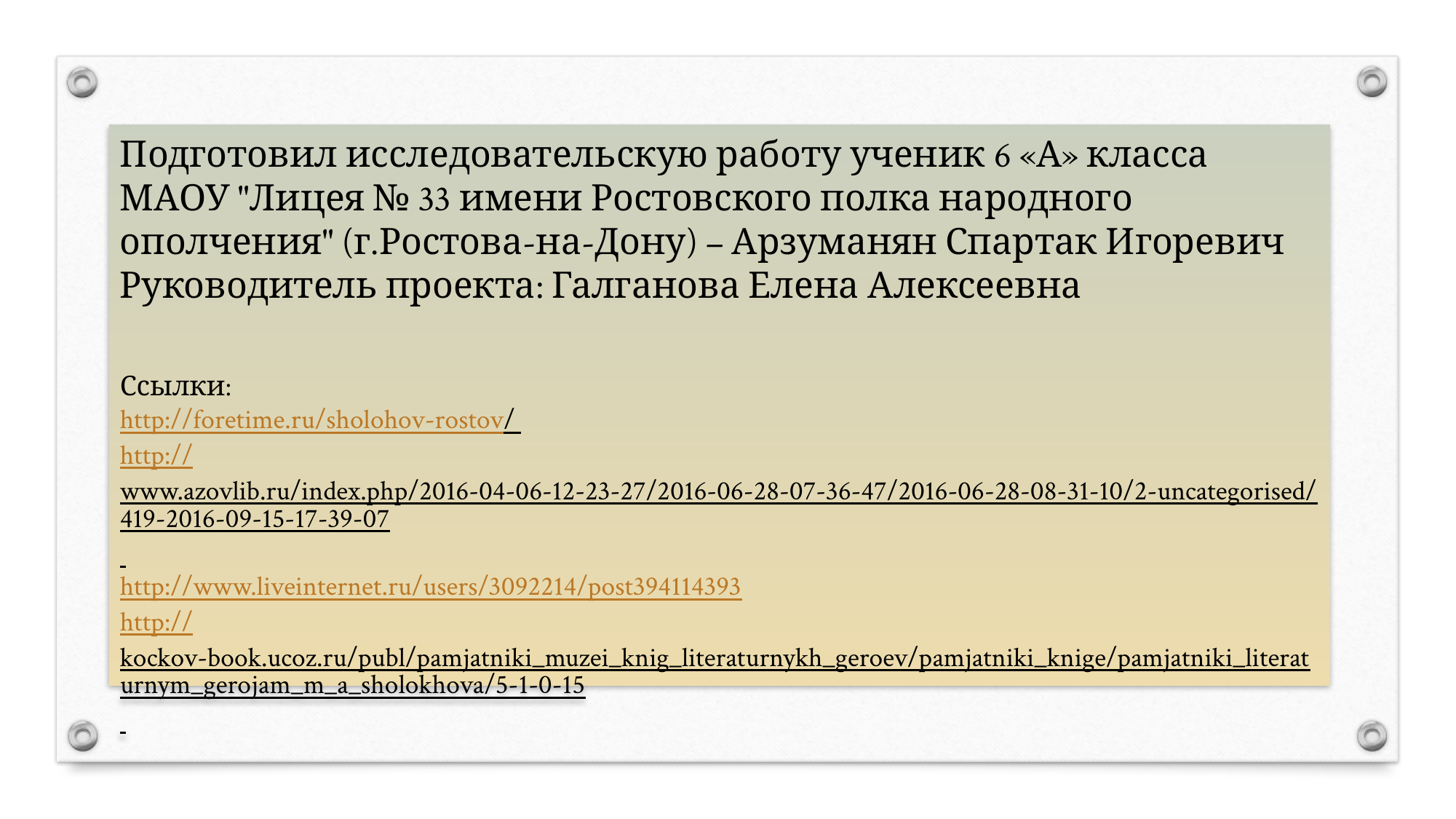

Подготовил исследовательскую работу ученик 6 «А» класса
МАОУ "Лицея № 33 имени Ростовского полка народного ополчения" (г.Ростова-на-Дону) – Арзуманян Спартак Игоревич
Руководитель проекта: Галганова Елена Алексеевна

Ссылки:
http://foretime.ru/sholohov-rostov/
http://www.azovlib.ru/index.php/2016-04-06-12-23-27/2016-06-28-07-36-47/2016-06-28-08-31-10/2-uncategorised/419-2016-09-15-17-39-07
http://www.liveinternet.ru/users/3092214/post394114393
http://kockov-book.ucoz.ru/publ/pamjatniki_muzei_knig_literaturnykh_geroev/pamjatniki_knige/pamjatniki_literaturnym_gerojam_m_a_sholokhova/5-1-0-15